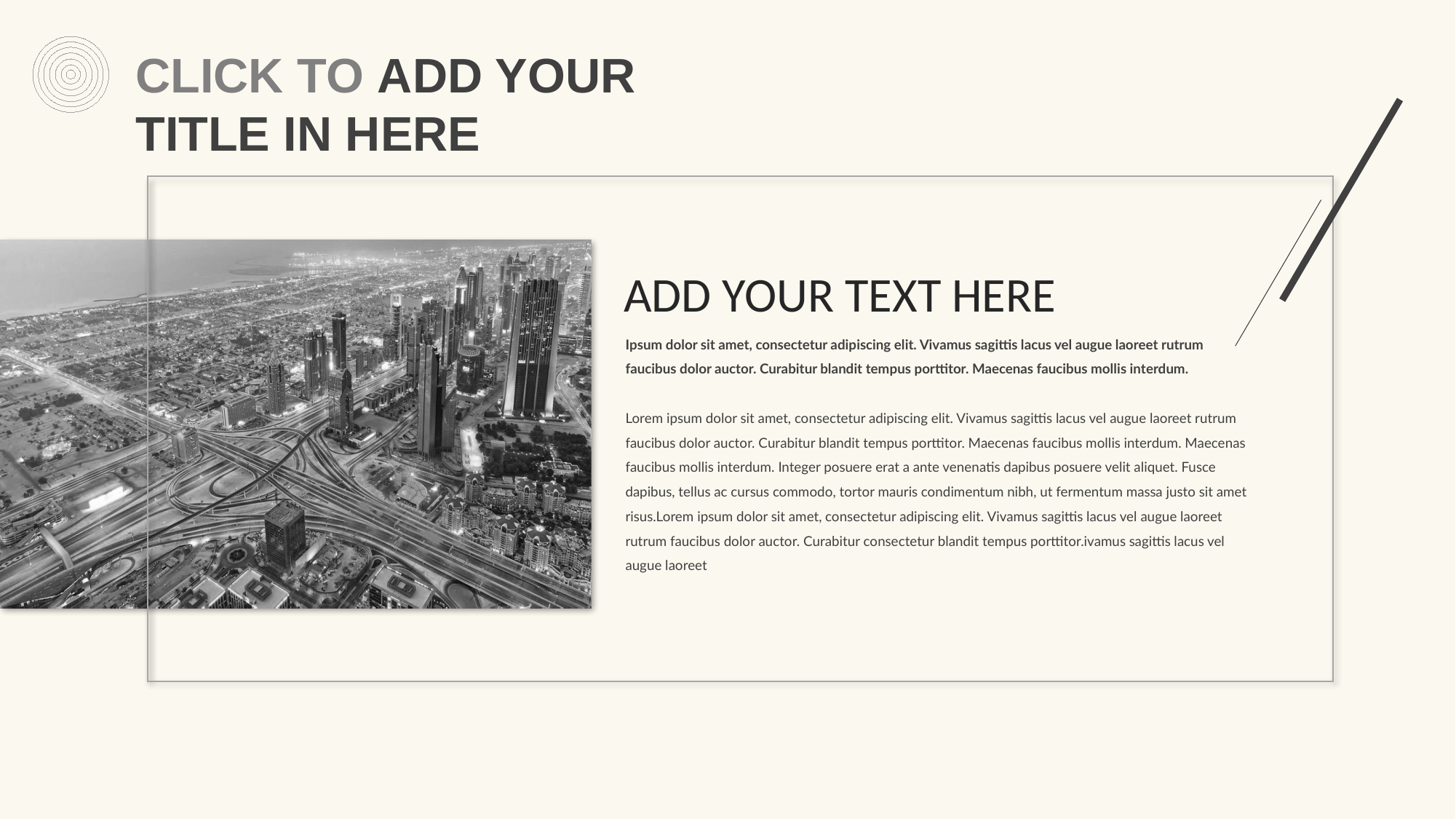

CLICK TO ADD YOUR TITLE IN HERE

ADD YOUR TEXT HERE
Ipsum dolor sit amet, consectetur adipiscing elit. Vivamus sagittis lacus vel augue laoreet rutrum faucibus dolor auctor. Curabitur blandit tempus porttitor. Maecenas faucibus mollis interdum.

Lorem ipsum dolor sit amet, consectetur adipiscing elit. Vivamus sagittis lacus vel augue laoreet rutrum faucibus dolor auctor. Curabitur blandit tempus porttitor. Maecenas faucibus mollis interdum. Maecenas faucibus mollis interdum. Integer posuere erat a ante venenatis dapibus posuere velit aliquet. Fusce dapibus, tellus ac cursus commodo, tortor mauris condimentum nibh, ut fermentum massa justo sit amet risus.Lorem ipsum dolor sit amet, consectetur adipiscing elit. Vivamus sagittis lacus vel augue laoreet rutrum faucibus dolor auctor. Curabitur consectetur blandit tempus porttitor.ivamus sagittis lacus vel augue laoreet